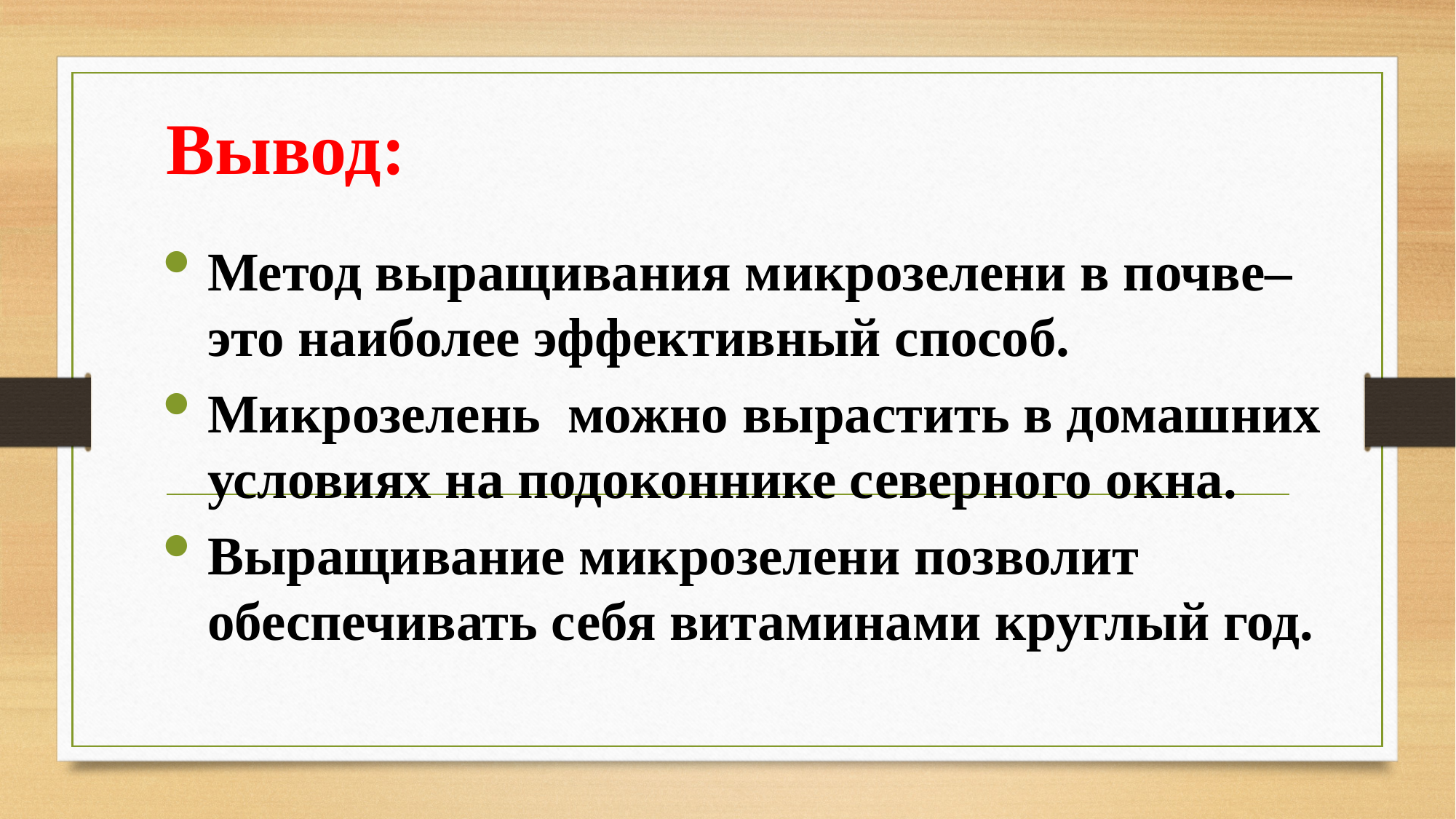

# Вывод:
Метод выращивания микрозелени в почве–это наиболее эффективный способ.
Микрозелень  можно вырастить в домашних условиях на подоконнике северного окна.
Выращивание микрозелени позволит обеспечивать себя витаминами круглый год.